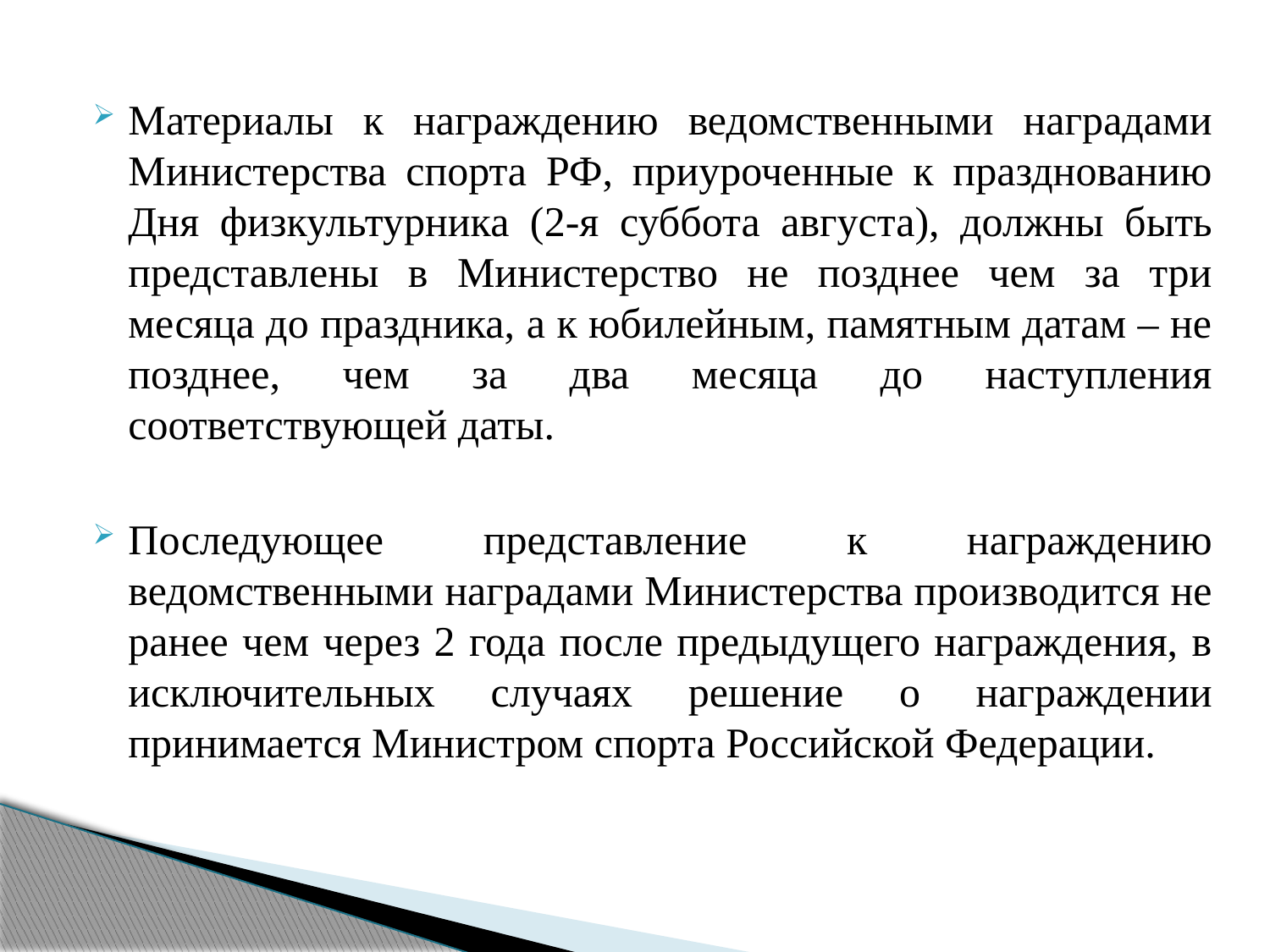

Материалы к награждению ведомственными наградами Министерства спорта РФ, приуроченные к празднованию Дня физкультурника (2-я суббота августа), должны быть представлены в Министерство не позднее чем за три месяца до праздника, а к юбилейным, памятным датам – не позднее, чем за два месяца до наступления соответствующей даты.

Последующее представление к награждению ведомственными наградами Министерства производится не ранее чем через 2 года после предыдущего награждения, в исключительных случаях решение о награждении принимается Министром спорта Российской Федерации.